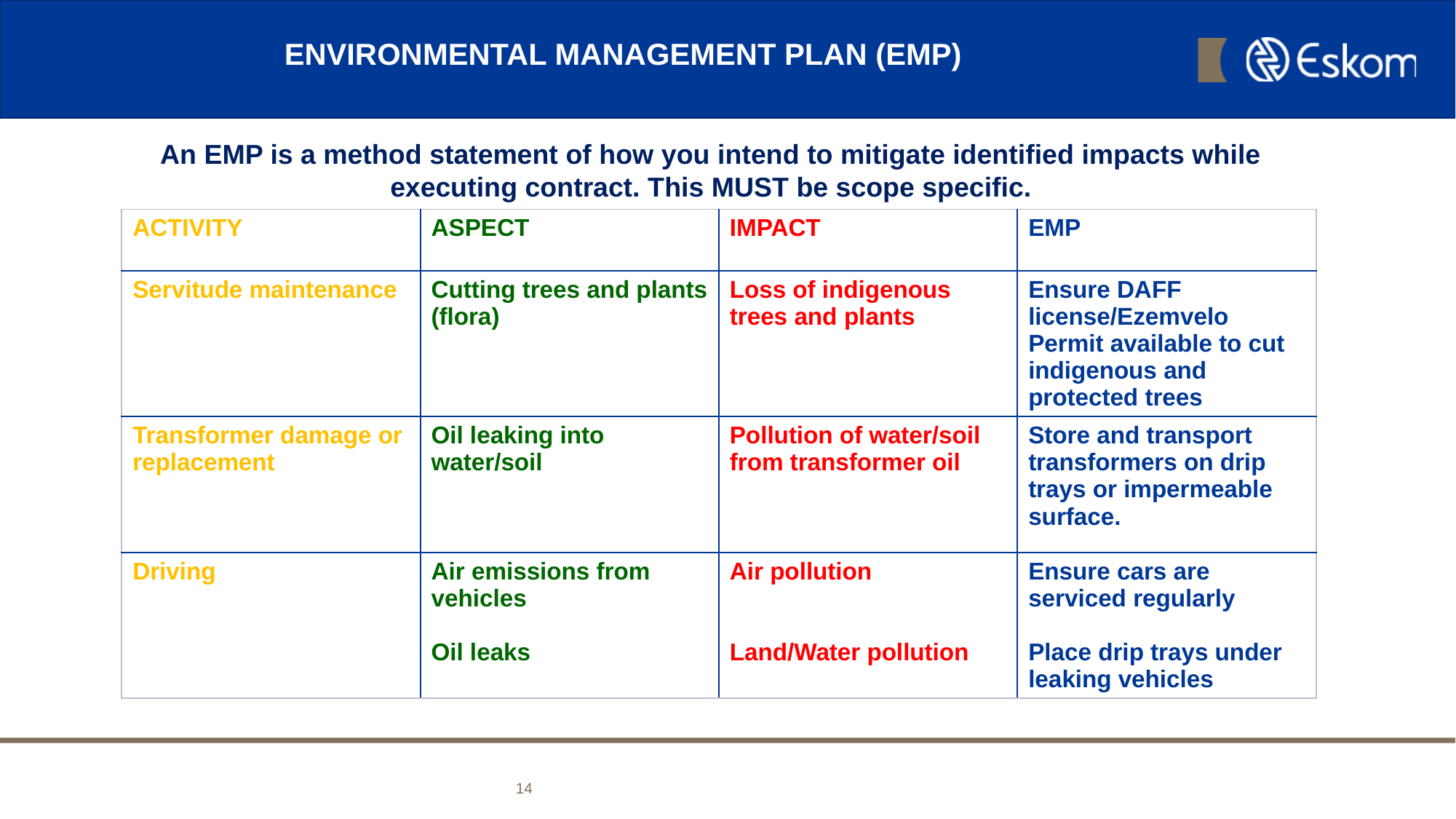

# ENVIRONMENTAL MANAGEMENT PLAN (EMP)
An EMP is a method statement of how you intend to mitigate identified impacts while executing contract. This MUST be scope specific.
| ACTIVITY | ASPECT | IMPACT | EMP |
| --- | --- | --- | --- |
| Servitude maintenance | Cutting trees and plants (flora) | Loss of indigenous trees and plants | Ensure DAFF license/Ezemvelo Permit available to cut indigenous and protected trees |
| Transformer damage or replacement | Oil leaking into water/soil | Pollution of water/soil from transformer oil | Store and transport transformers on drip trays or impermeable surface. |
| Driving | Air emissions from vehicles Oil leaks | Air pollution Land/Water pollution | Ensure cars are serviced regularly Place drip trays under leaking vehicles |

14